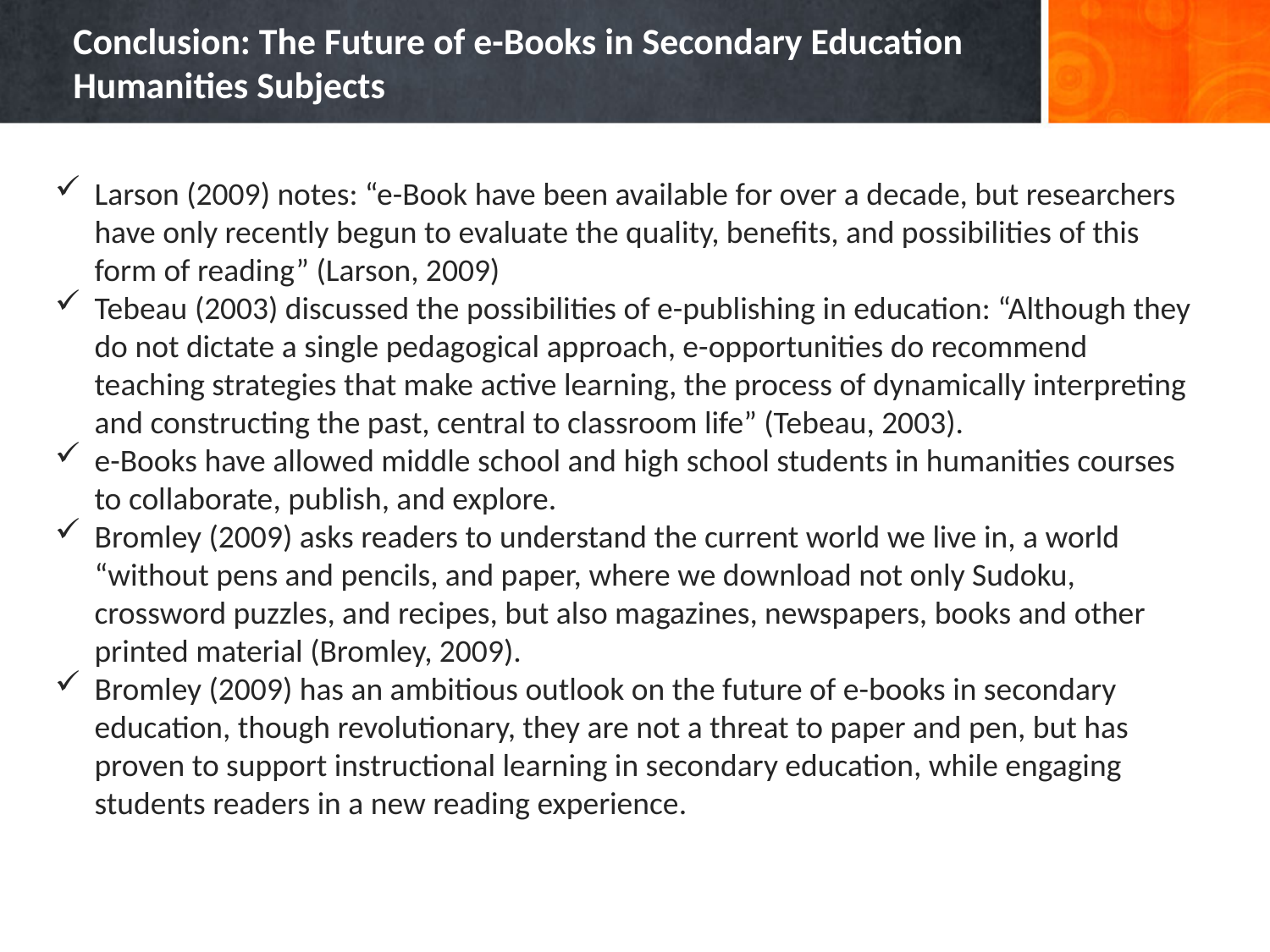

# Conclusion: The Future of e-Books in Secondary Education Humanities Subjects
Larson (2009) notes: “e-Book have been available for over a decade, but researchers have only recently begun to evaluate the quality, benefits, and possibilities of this form of reading” (Larson, 2009)
Tebeau (2003) discussed the possibilities of e-publishing in education: “Although they do not dictate a single pedagogical approach, e-opportunities do recommend teaching strategies that make active learning, the process of dynamically interpreting and constructing the past, central to classroom life” (Tebeau, 2003).
e-Books have allowed middle school and high school students in humanities courses to collaborate, publish, and explore.
Bromley (2009) asks readers to understand the current world we live in, a world “without pens and pencils, and paper, where we download not only Sudoku, crossword puzzles, and recipes, but also magazines, newspapers, books and other printed material (Bromley, 2009).
Bromley (2009) has an ambitious outlook on the future of e-books in secondary education, though revolutionary, they are not a threat to paper and pen, but has proven to support instructional learning in secondary education, while engaging students readers in a new reading experience.